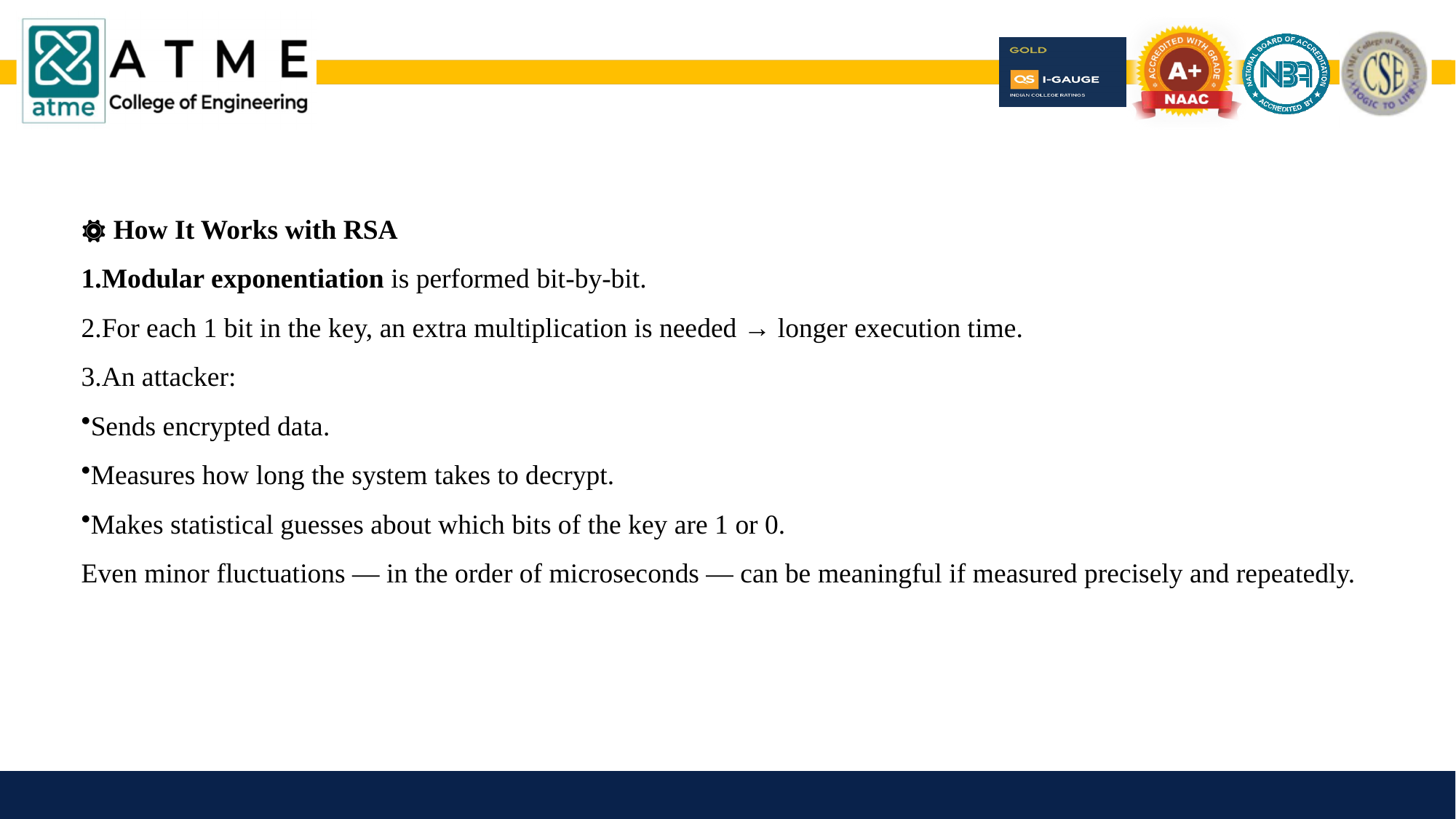

⚙️ How It Works with RSA
Modular exponentiation is performed bit-by-bit.
For each 1 bit in the key, an extra multiplication is needed → longer execution time.
An attacker:
Sends encrypted data.
Measures how long the system takes to decrypt.
Makes statistical guesses about which bits of the key are 1 or 0.
Even minor fluctuations — in the order of microseconds — can be meaningful if measured precisely and repeatedly.